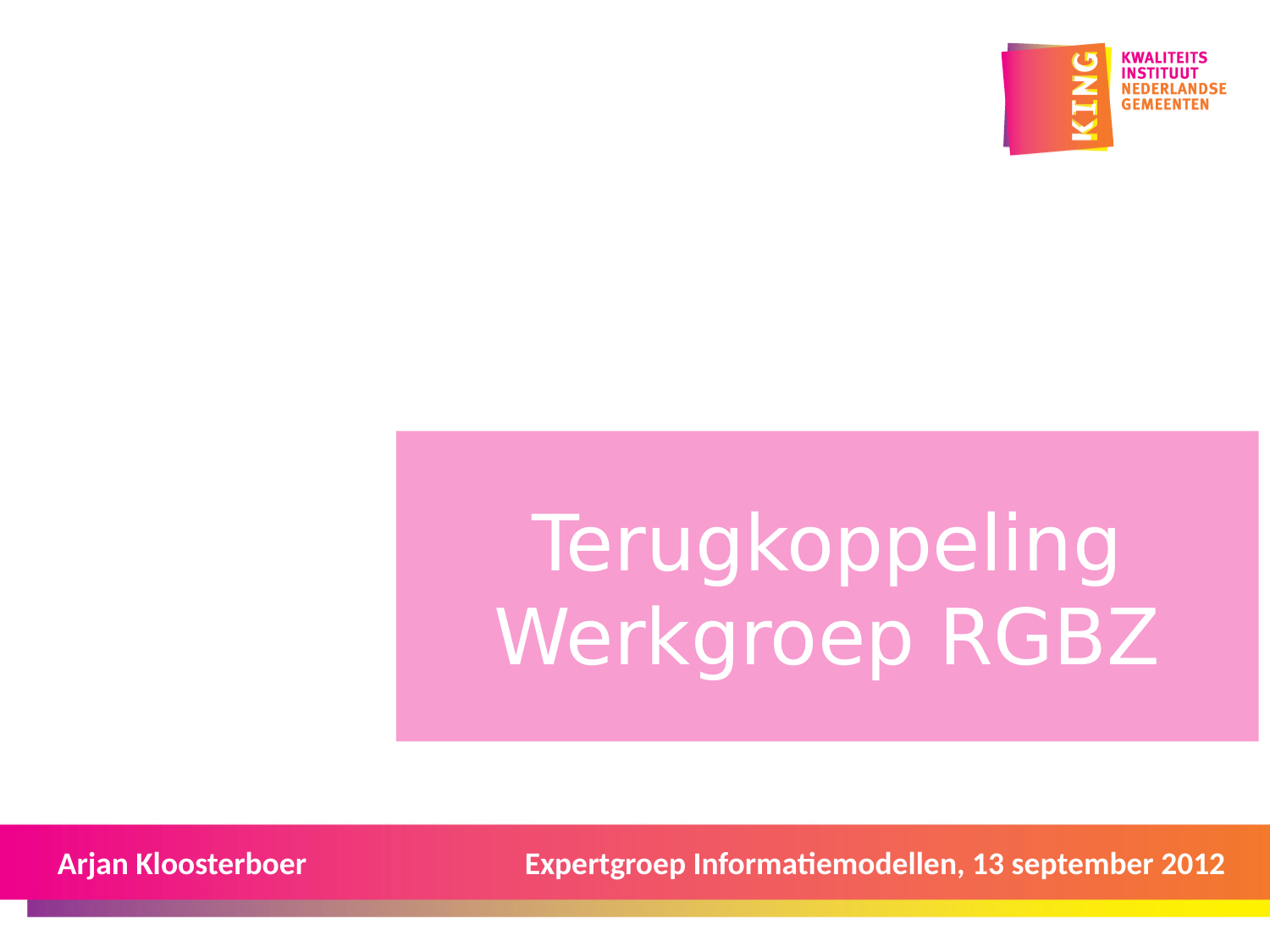

Terugkoppeling Werkgroep RGBZ
Arjan Kloosterboer
Expertgroep Informatiemodellen, 13 september 2012